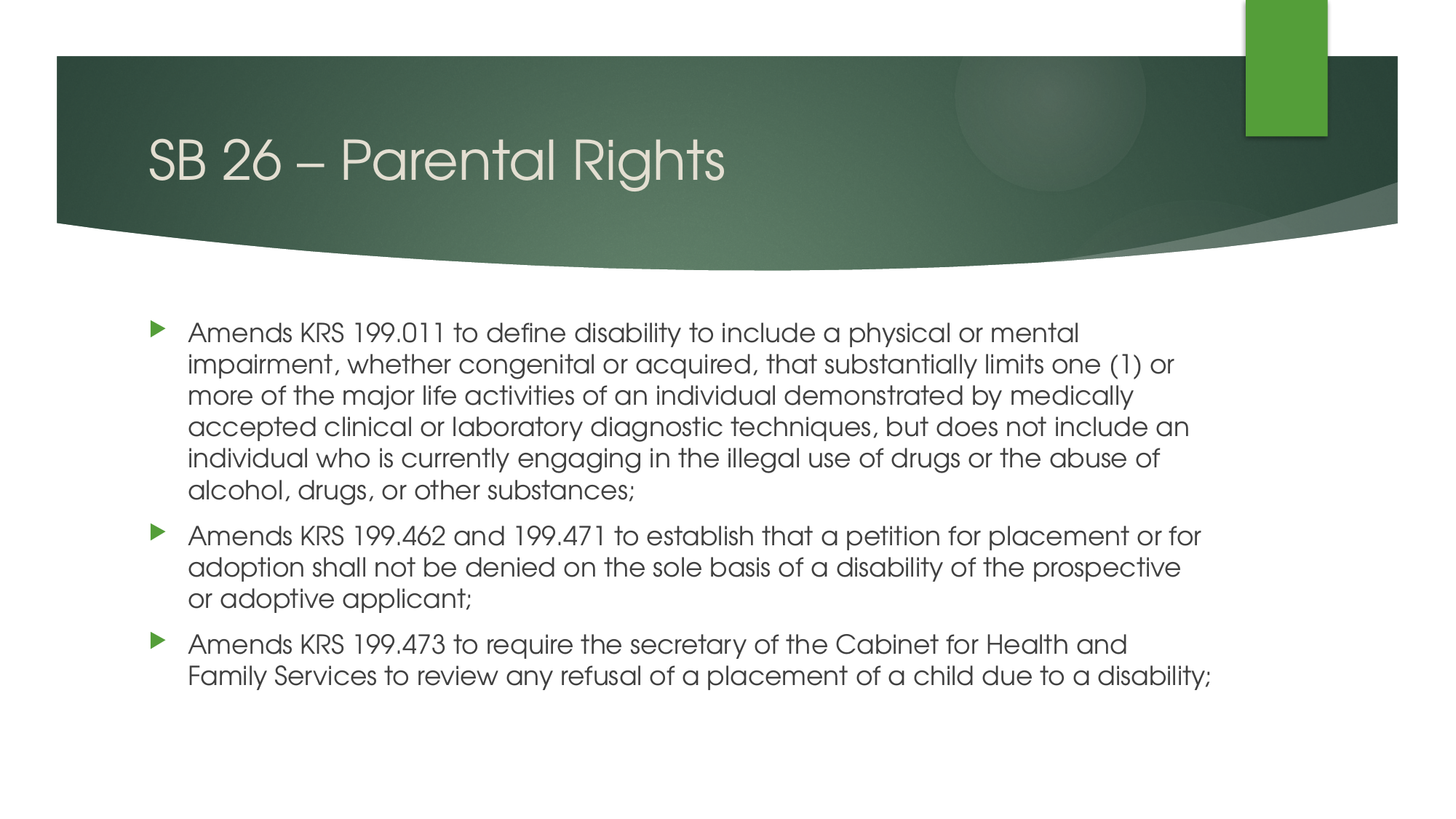

# SB 26 – Parental Rights
Amends KRS 199.011 to define disability to include a physical or mental impairment, whether congenital or acquired, that substantially limits one (1) or more of the major life activities of an individual demonstrated by medically accepted clinical or laboratory diagnostic techniques, but does not include an individual who is currently engaging in the illegal use of drugs or the abuse of alcohol, drugs, or other substances;
Amends KRS 199.462 and 199.471 to establish that a petition for placement or for adoption shall not be denied on the sole basis of a disability of the prospective or adoptive applicant;
Amends KRS 199.473 to require the secretary of the Cabinet for Health and Family Services to review any refusal of a placement of a child due to a disability;